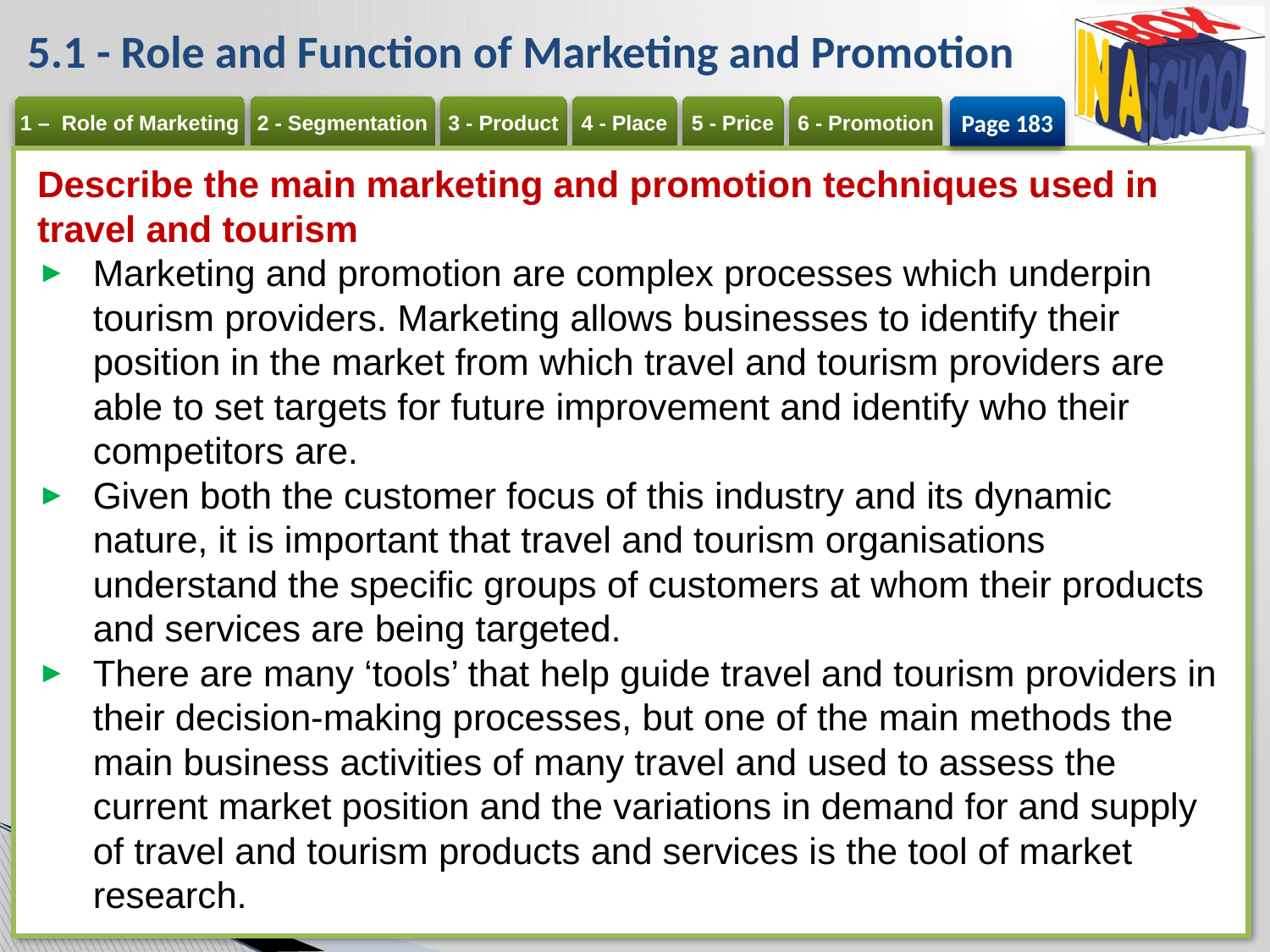

# 5.1 - Role and Function of Marketing and Promotion
Page 183
Describe the main marketing and promotion techniques used in travel and tourism
Marketing and promotion are complex processes which underpin tourism providers. Marketing allows businesses to identify their position in the market from which travel and tourism providers are able to set targets for future improvement and identify who their competitors are.
Given both the customer focus of this industry and its dynamic nature, it is important that travel and tourism organisations understand the specific groups of customers at whom their products and services are being targeted.
There are many ‘tools’ that help guide travel and tourism providers in their decision-making processes, but one of the main methods the main business activities of many travel and used to assess the current market position and the variations in demand for and supply of travel and tourism products and services is the tool of market research.